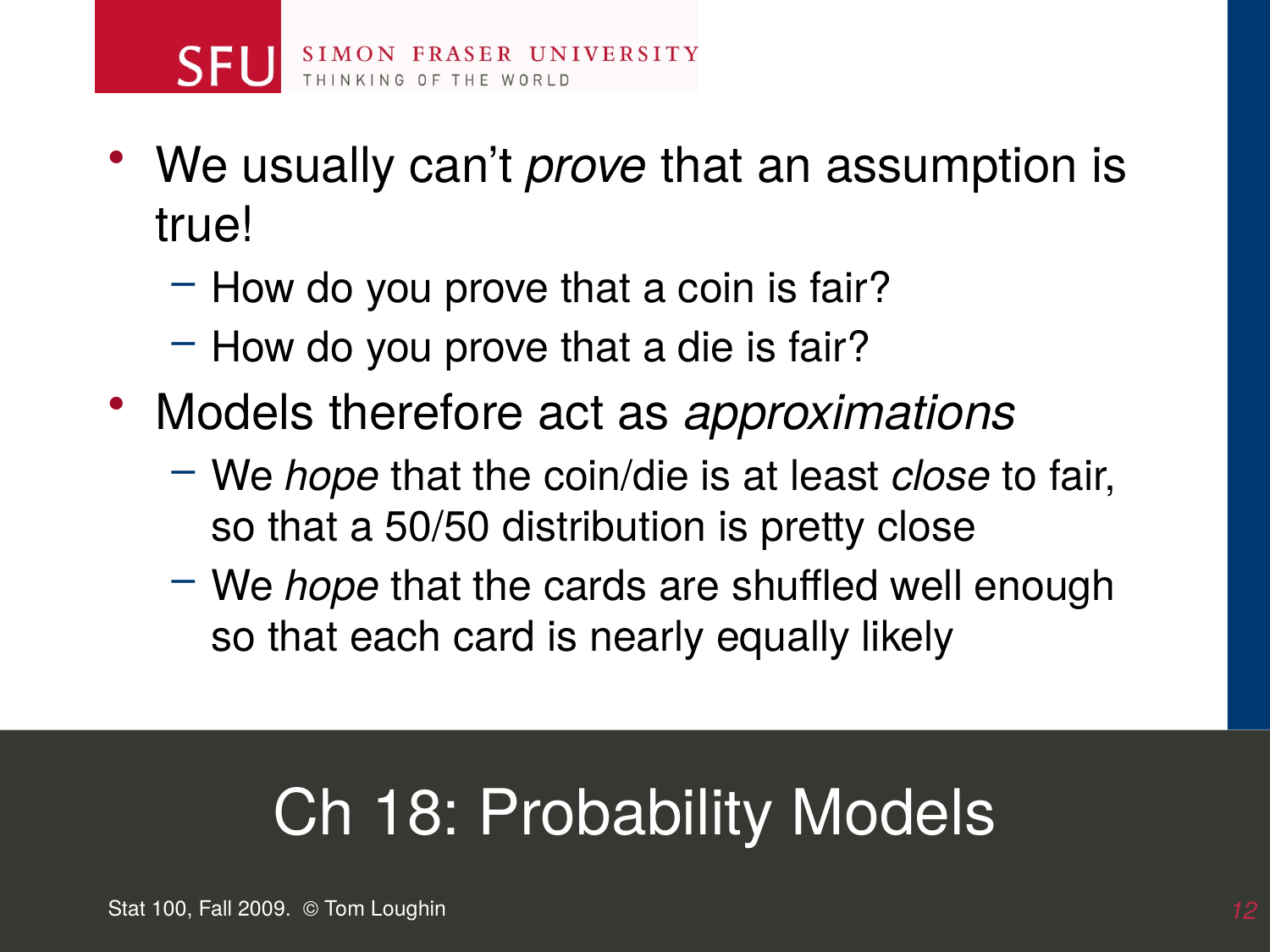

We usually can’t prove that an assumption is true!
How do you prove that a coin is fair?
How do you prove that a die is fair?
Models therefore act as approximations
We hope that the coin/die is at least close to fair, so that a 50/50 distribution is pretty close
We hope that the cards are shuffled well enough so that each card is nearly equally likely

# Ch 18: Probability Models
Stat 100, Fall 2009.  © Tom Loughin
12